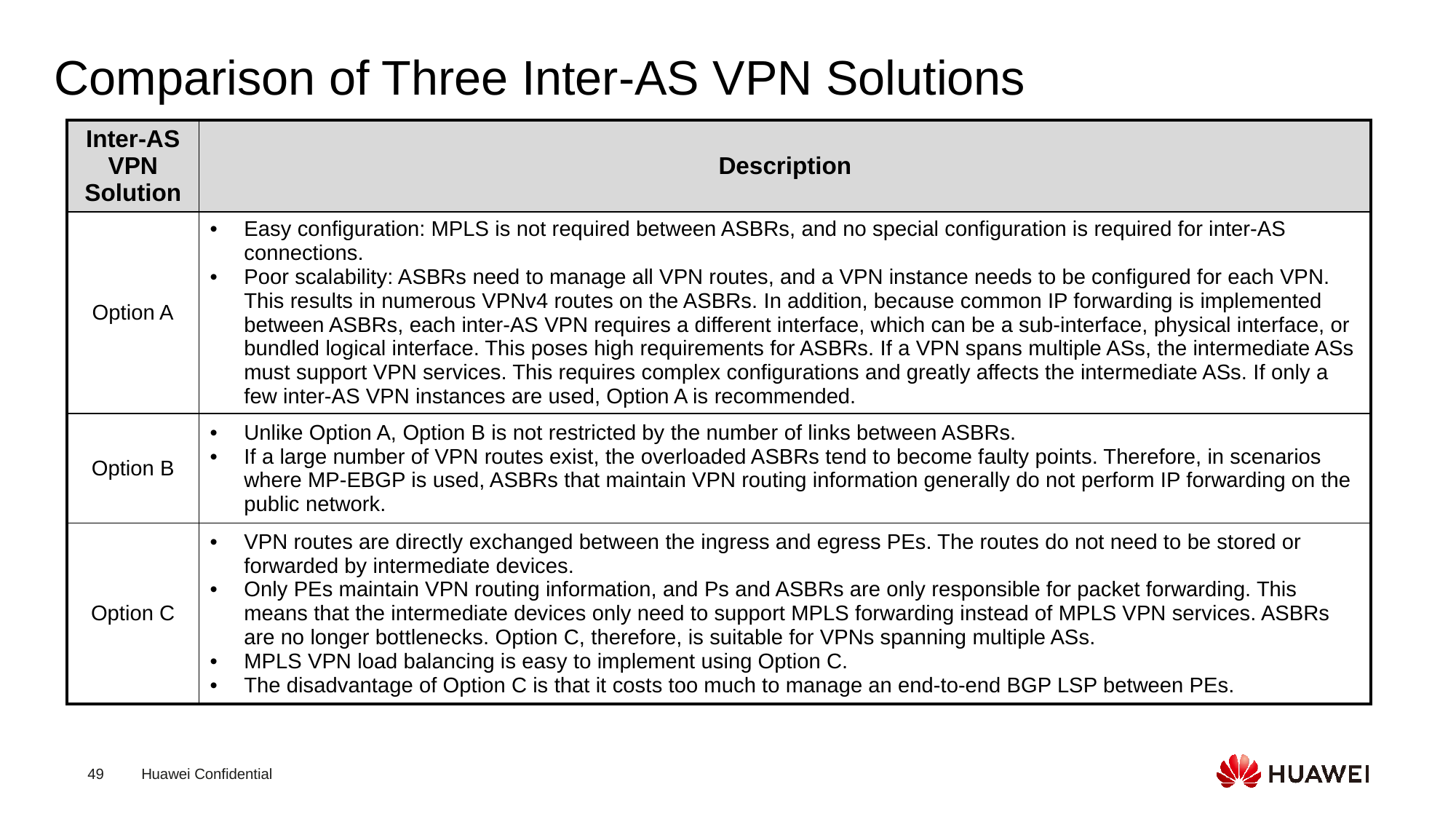

# Comparison of Three Inter-AS VPN Solutions
| Inter-AS VPN Solution | Description |
| --- | --- |
| Option A | Easy configuration: MPLS is not required between ASBRs, and no special configuration is required for inter-AS connections. Poor scalability: ASBRs need to manage all VPN routes, and a VPN instance needs to be configured for each VPN. This results in numerous VPNv4 routes on the ASBRs. In addition, because common IP forwarding is implemented between ASBRs, each inter-AS VPN requires a different interface, which can be a sub-interface, physical interface, or bundled logical interface. This poses high requirements for ASBRs. If a VPN spans multiple ASs, the intermediate ASs must support VPN services. This requires complex configurations and greatly affects the intermediate ASs. If only a few inter-AS VPN instances are used, Option A is recommended. |
| Option B | Unlike Option A, Option B is not restricted by the number of links between ASBRs. If a large number of VPN routes exist, the overloaded ASBRs tend to become faulty points. Therefore, in scenarios where MP-EBGP is used, ASBRs that maintain VPN routing information generally do not perform IP forwarding on the public network. |
| Option C | VPN routes are directly exchanged between the ingress and egress PEs. The routes do not need to be stored or forwarded by intermediate devices. Only PEs maintain VPN routing information, and Ps and ASBRs are only responsible for packet forwarding. This means that the intermediate devices only need to support MPLS forwarding instead of MPLS VPN services. ASBRs are no longer bottlenecks. Option C, therefore, is suitable for VPNs spanning multiple ASs. MPLS VPN load balancing is easy to implement using Option C. The disadvantage of Option C is that it costs too much to manage an end-to-end BGP LSP between PEs. |